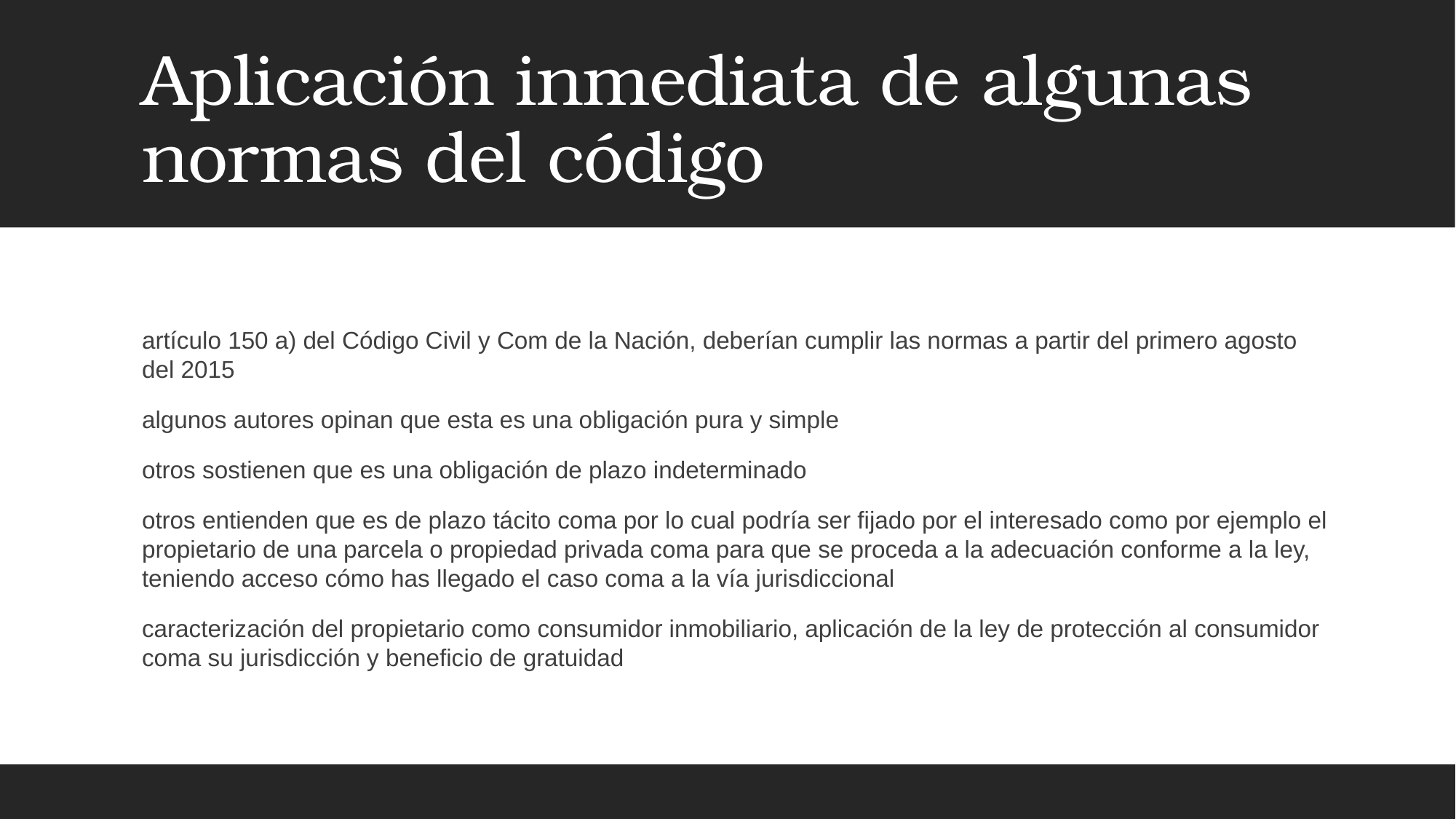

# Aplicación inmediata de algunas normas del código
artículo 150 a) del Código Civil y Com de la Nación, deberían cumplir las normas a partir del primero agosto del 2015
algunos autores opinan que esta es una obligación pura y simple
otros sostienen que es una obligación de plazo indeterminado
otros entienden que es de plazo tácito coma por lo cual podría ser fijado por el interesado como por ejemplo el propietario de una parcela o propiedad privada coma para que se proceda a la adecuación conforme a la ley, teniendo acceso cómo has llegado el caso coma a la vía jurisdiccional
caracterización del propietario como consumidor inmobiliario, aplicación de la ley de protección al consumidor coma su jurisdicción y beneficio de gratuidad